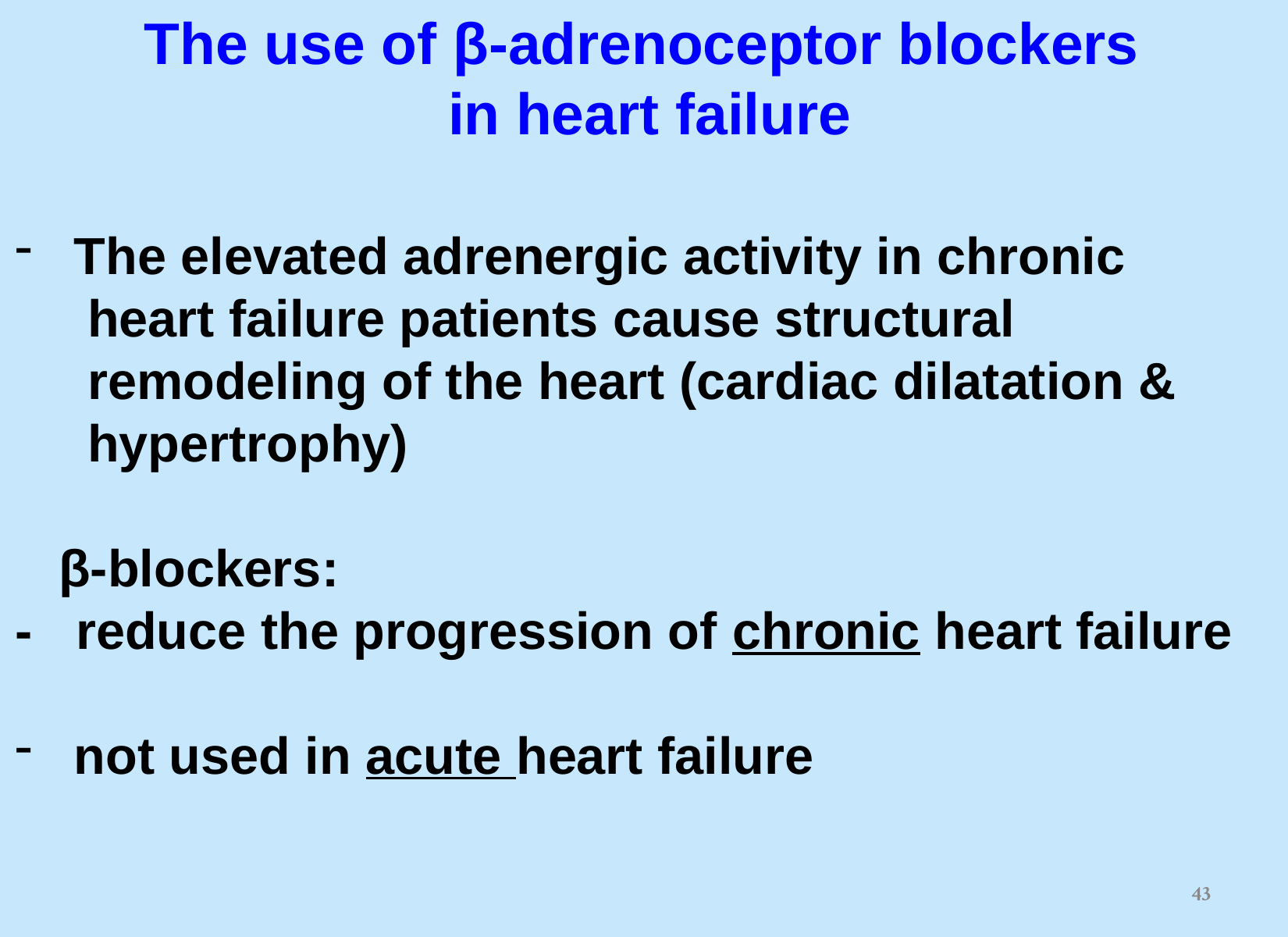

The use of β-adrenoceptor blockers
in heart failure

The elevated adrenergic activity in chronic
     heart failure patients cause structural
     remodeling of the heart (cardiac dilatation &
     hypertrophy)

   β-blockers:
-   reduce the progression of chronic heart failure

not used in acute heart failure
43